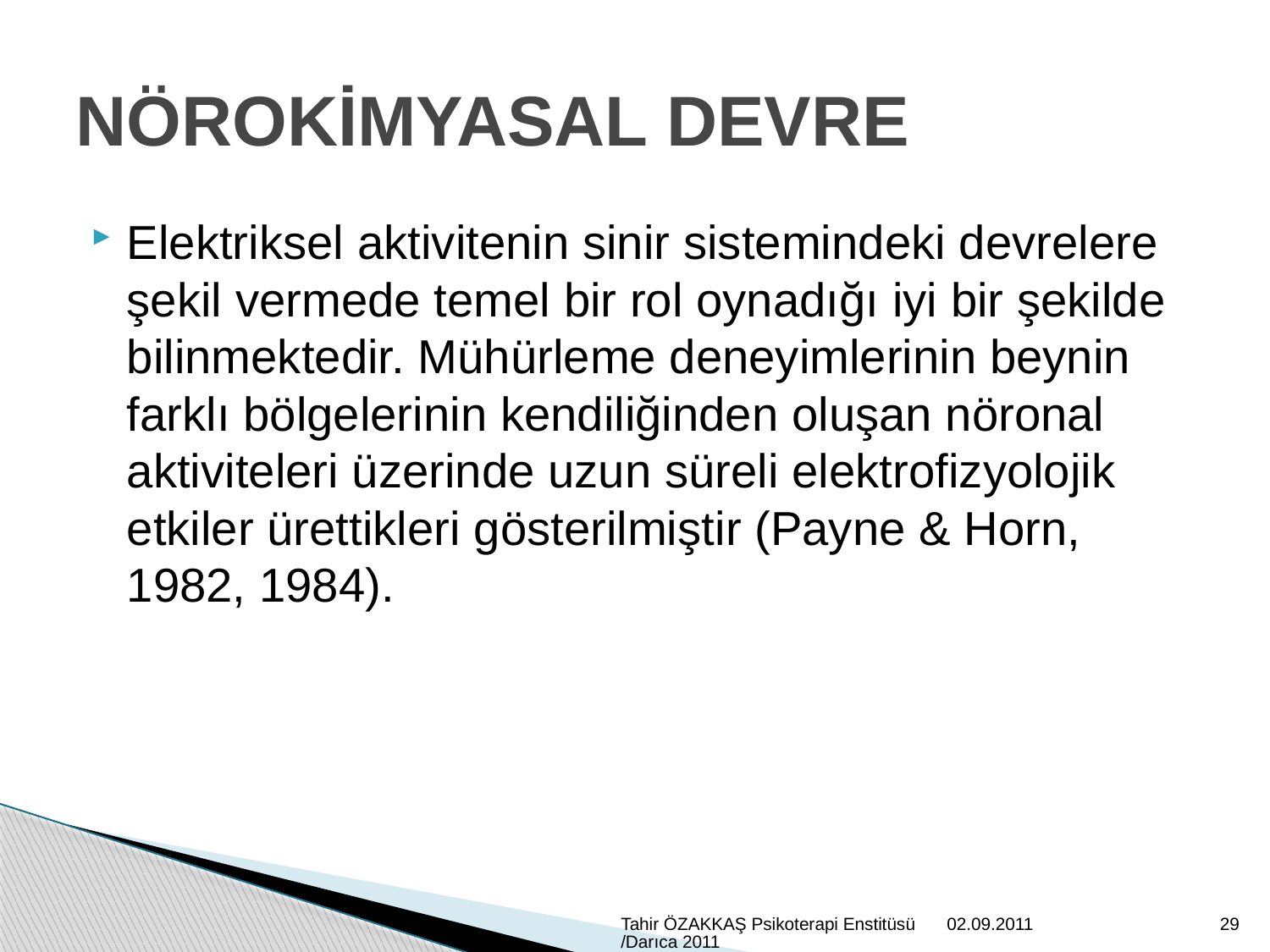

# NÖROKİMYASAL DEVRE
Elektriksel aktivitenin sinir sistemindeki devrelere şekil vermede temel bir rol oynadığı iyi bir şekilde bilinmektedir. Mühürleme deneyimlerinin beynin farklı bölgelerinin kendiliğinden oluşan nöronal aktiviteleri üzerinde uzun süreli elektrofizyolojik etkiler ürettikleri gösterilmiştir (Payne & Horn, 1982, 1984).
Tahir ÖZAKKAŞ Psikoterapi Enstitüsü /Darıca 2011
02.09.2011
29